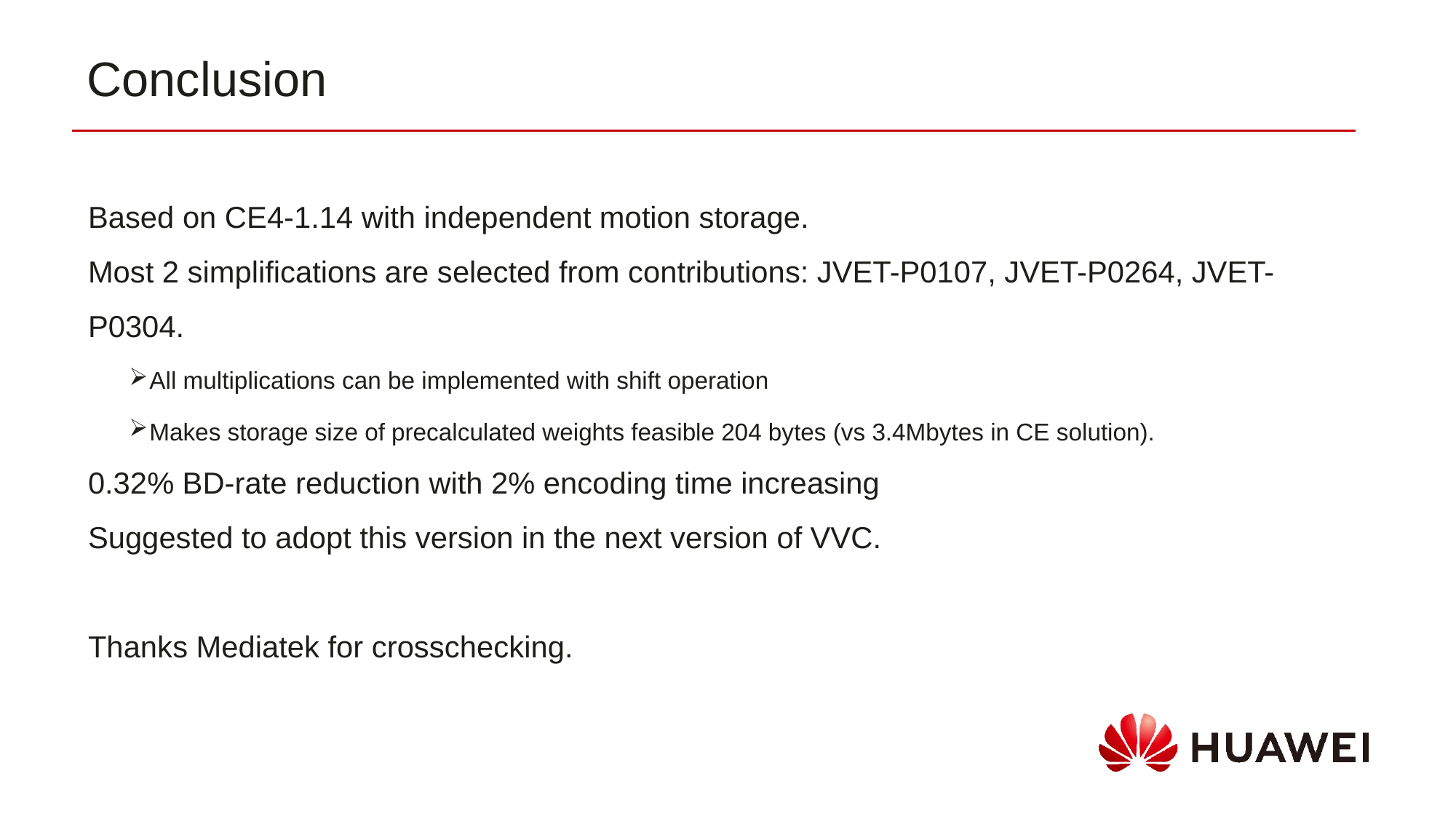

Conclusion
Based on CE4-1.14 with independent motion storage.
Most 2 simplifications are selected from contributions: JVET-P0107, JVET-P0264, JVET-P0304.
All multiplications can be implemented with shift operation
Makes storage size of precalculated weights feasible 204 bytes (vs 3.4Mbytes in CE solution).
0.32% BD-rate reduction with 2% encoding time increasing
Suggested to adopt this version in the next version of VVC.

Thanks Mediatek for crosschecking.